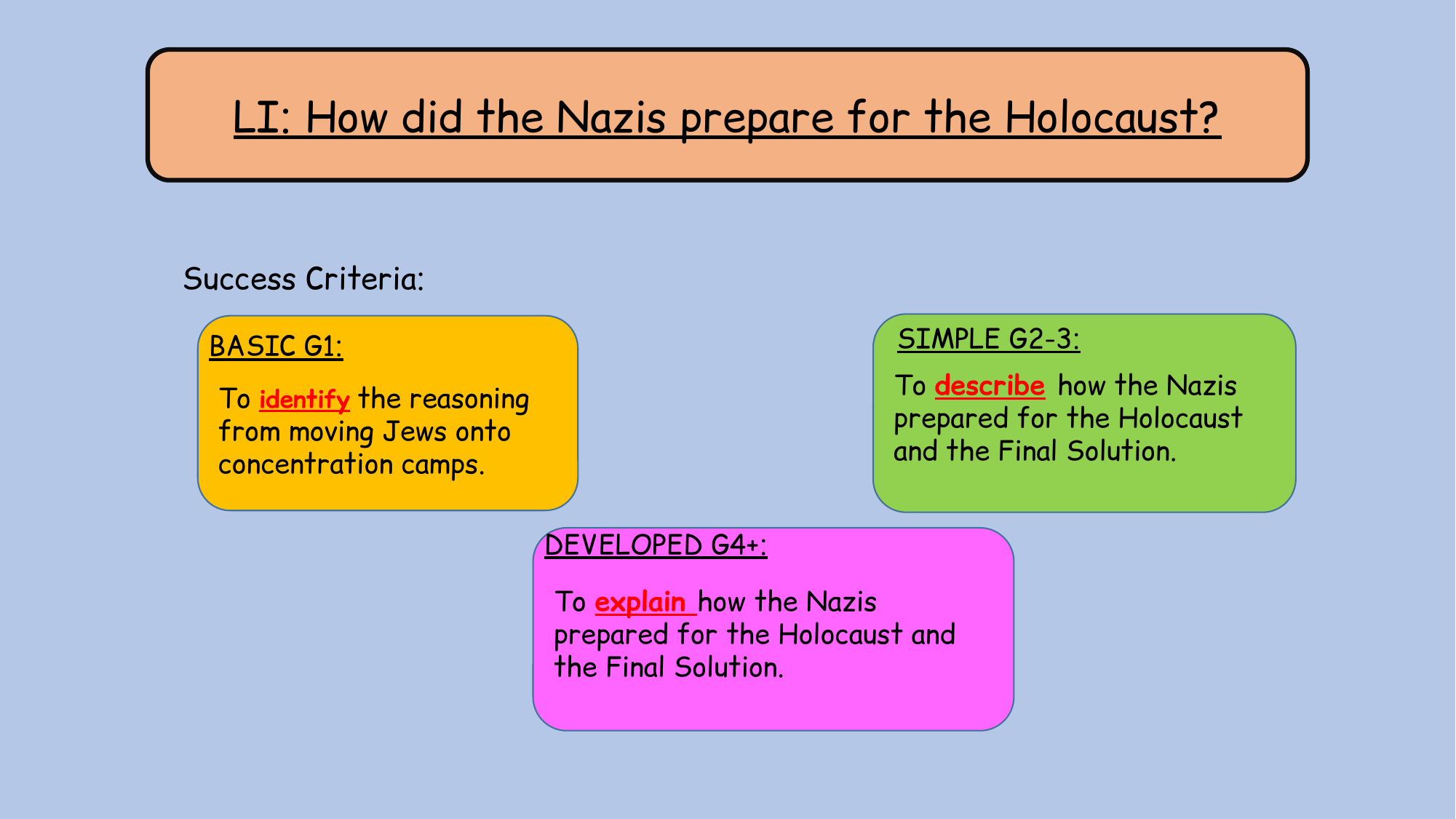

LI: How did the Nazis prepare for the Holocaust?
Success Criteria:

To describe how the Nazis prepared for the Holocaust and the Final Solution.

SIMPLE G2-3:

To identify the reasoning from moving Jews onto concentration camps.
BASIC G1:
DEVELOPED G4+:

To explain how the Nazis prepared for the Holocaust and the Final Solution.